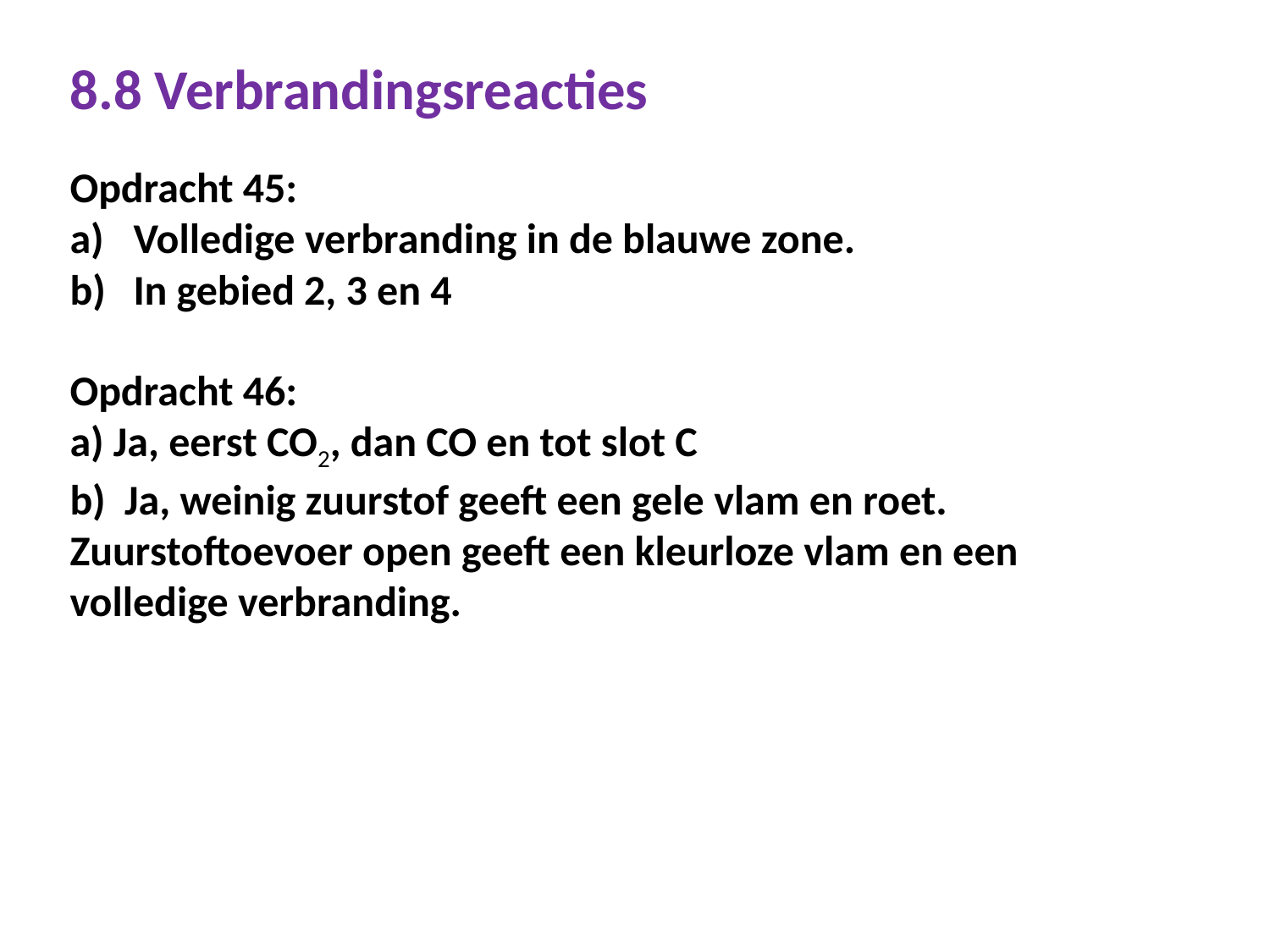

# 8.8 Verbrandingsreacties

Opdracht 45:
Volledige verbranding in de blauwe zone.
In gebied 2, 3 en 4

Opdracht 46:
a) Ja, eerst CO2, dan CO en tot slot C
b)  Ja, weinig zuurstof geeft een gele vlam en roet.
Zuurstoftoevoer open geeft een kleurloze vlam en een volledige verbranding.